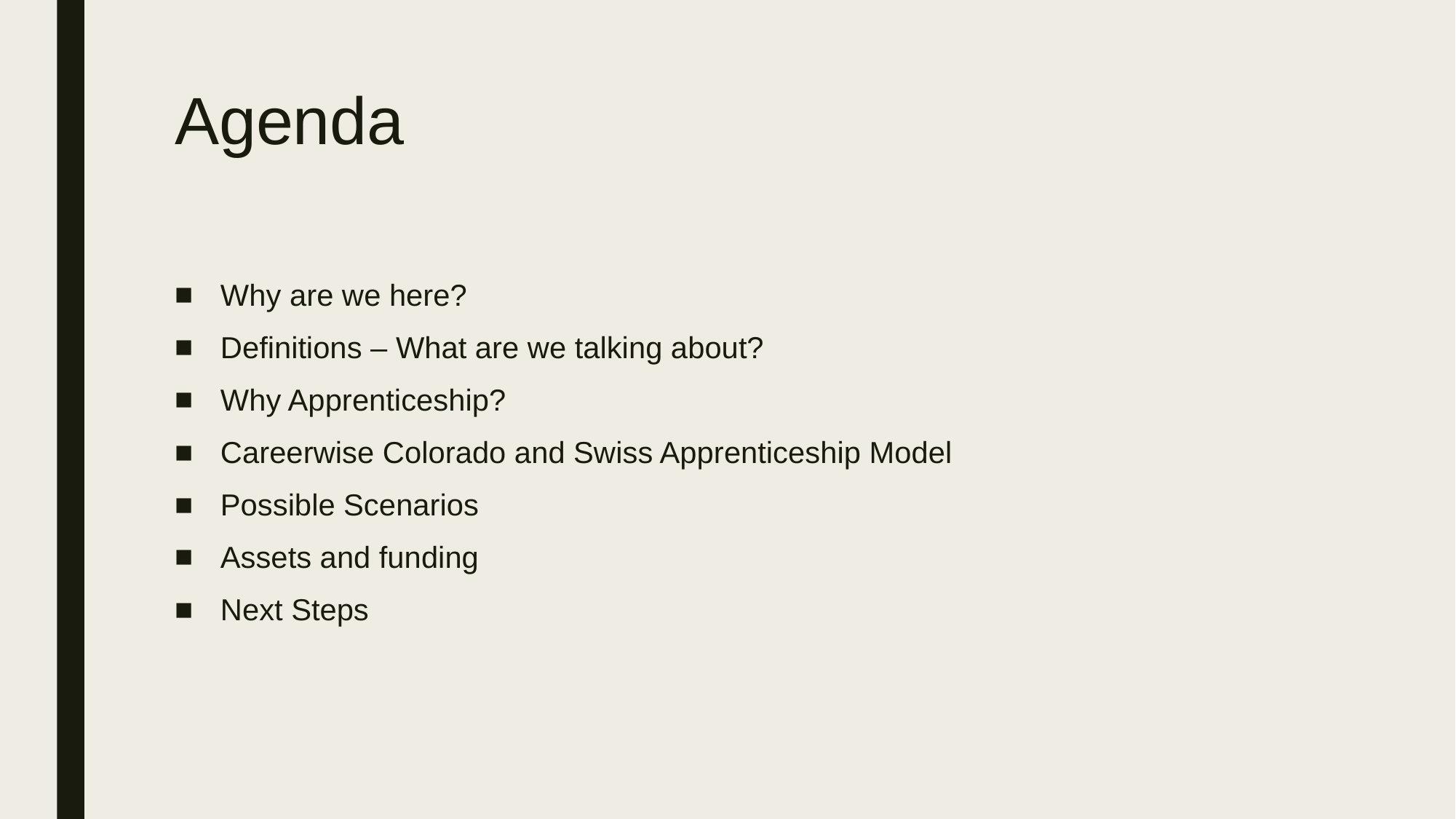

# Agenda
Why are we here?
Definitions – What are we talking about?
Why Apprenticeship?
Careerwise Colorado and Swiss Apprenticeship Model
Possible Scenarios
Assets and funding
Next Steps